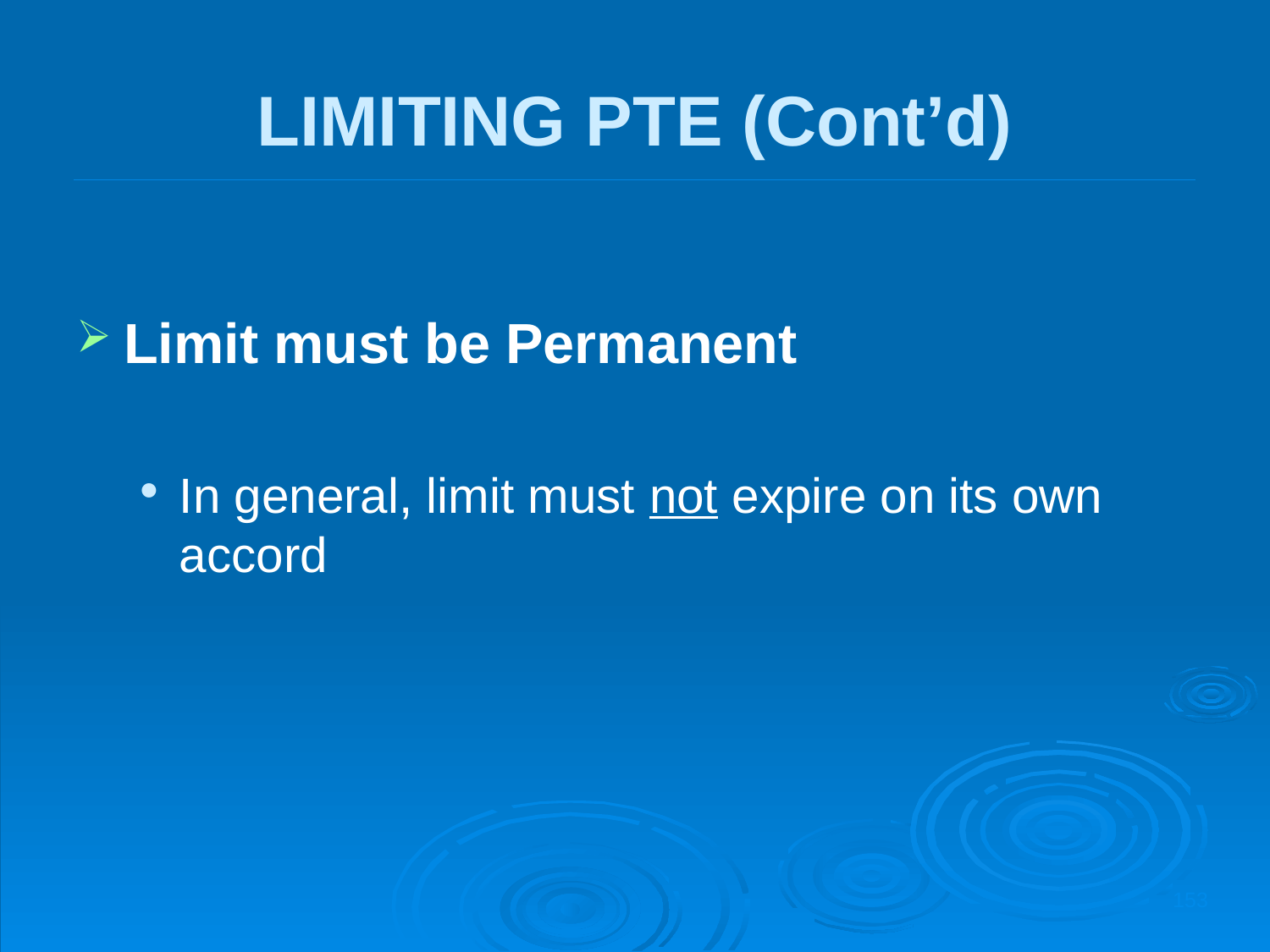

LIMITING PTE (Cont’d)

Limit must be Permanent

In general, limit must not expire on its own accord

153